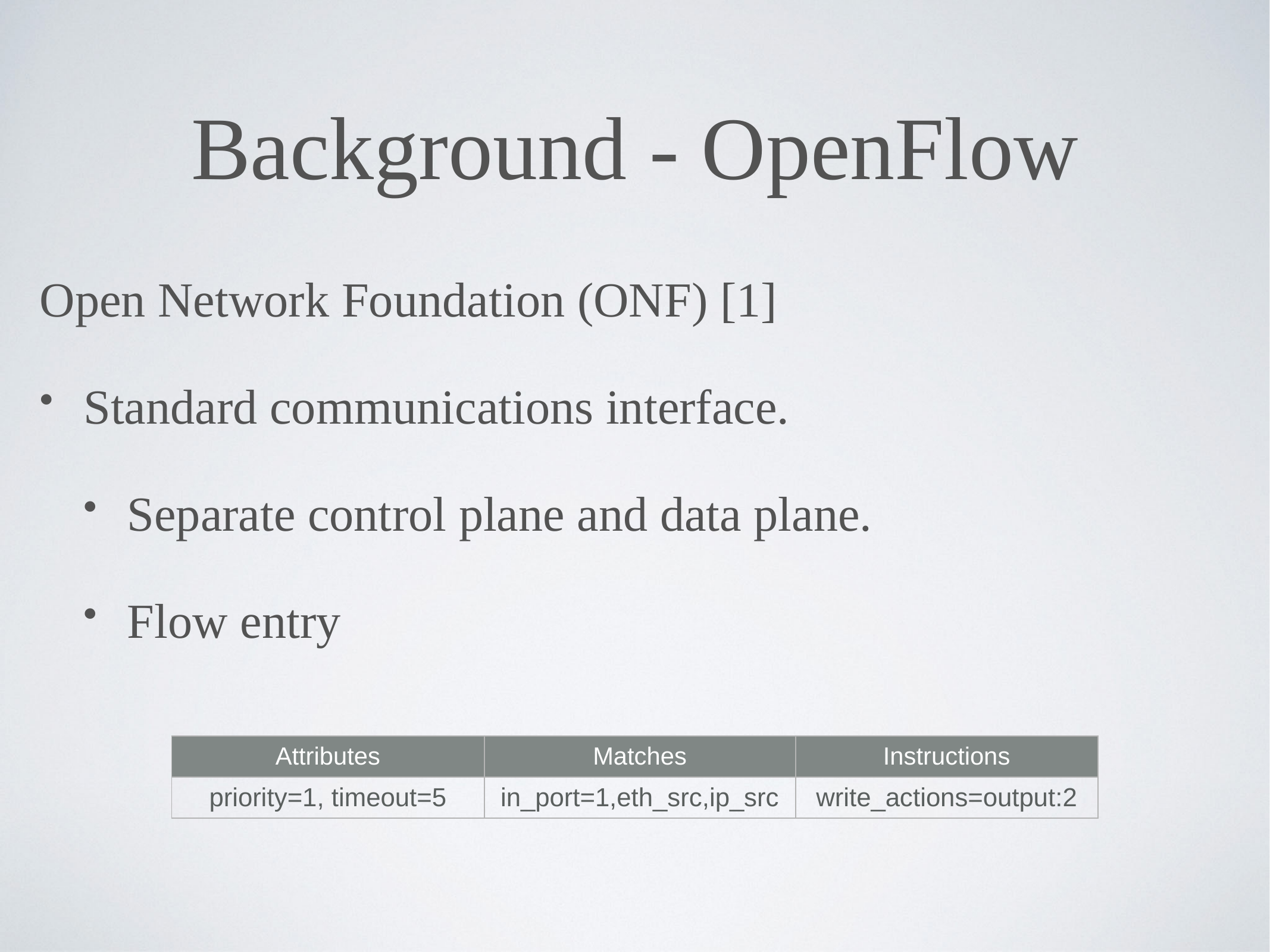

# Background - OpenFlow
Open Network Foundation (ONF) [1]
Standard communications interface.
Separate control plane and data plane.
Flow entry
| Attributes | Matches | Instructions |
| --- | --- | --- |
| priority=1, timeout=5 | in\_port=1,eth\_src,ip\_src | write\_actions=output:2 |
4